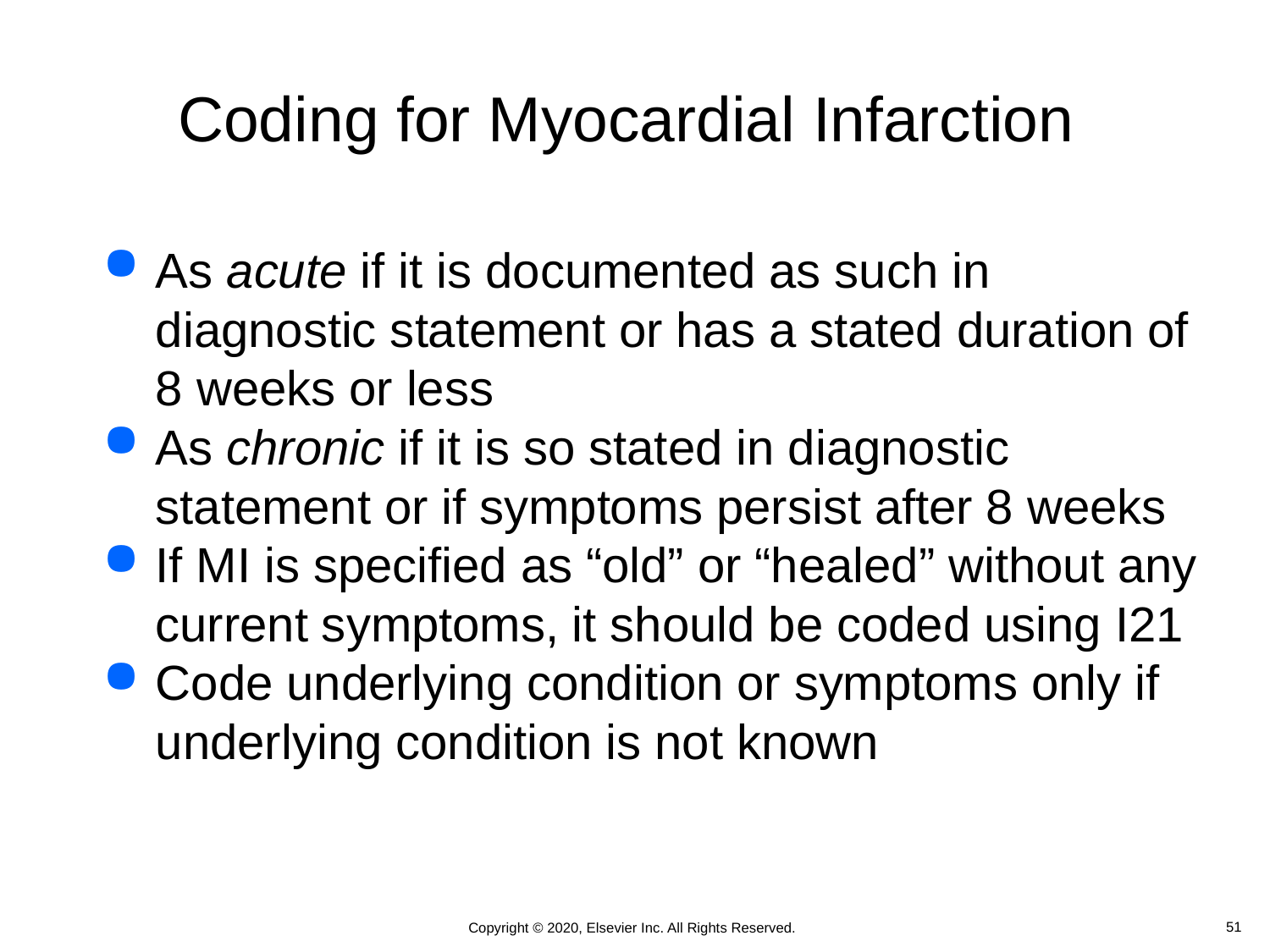

# Coding for Myocardial Infarction
As acute if it is documented as such in diagnostic statement or has a stated duration of 8 weeks or less
As chronic if it is so stated in diagnostic statement or if symptoms persist after 8 weeks
If MI is specified as “old” or “healed” without any current symptoms, it should be coded using I21
Code underlying condition or symptoms only if underlying condition is not known

 51